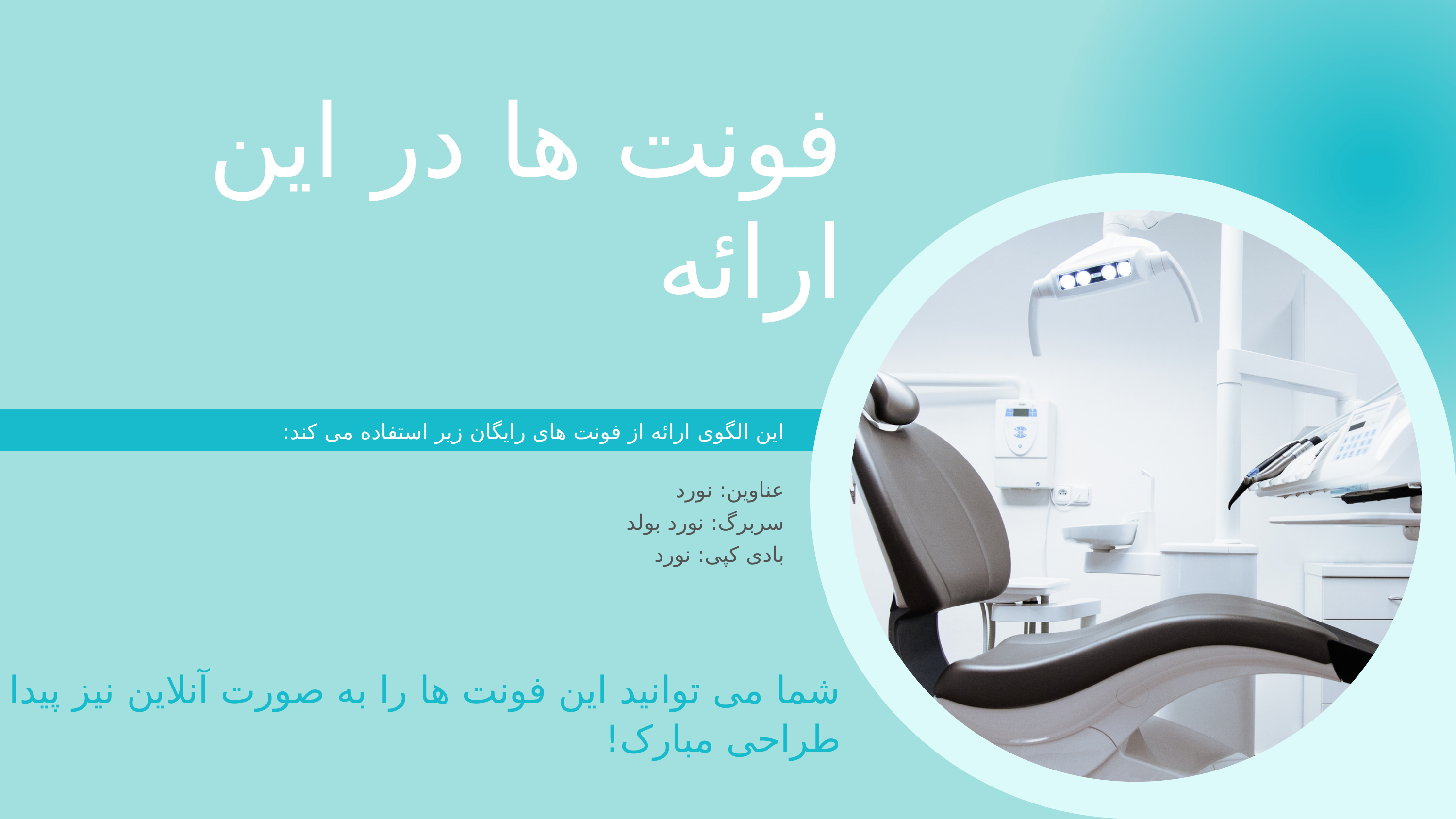

فونت ها در این ارائه

این الگوی ارائه از فونت های رایگان زیر استفاده می کند:
عناوین: نورد
سربرگ: نورد بولد
بادی کپی: نورد
شما می توانید این فونت ها را به صورت آنلاین نیز پیدا کنید.
طراحی مبارک!